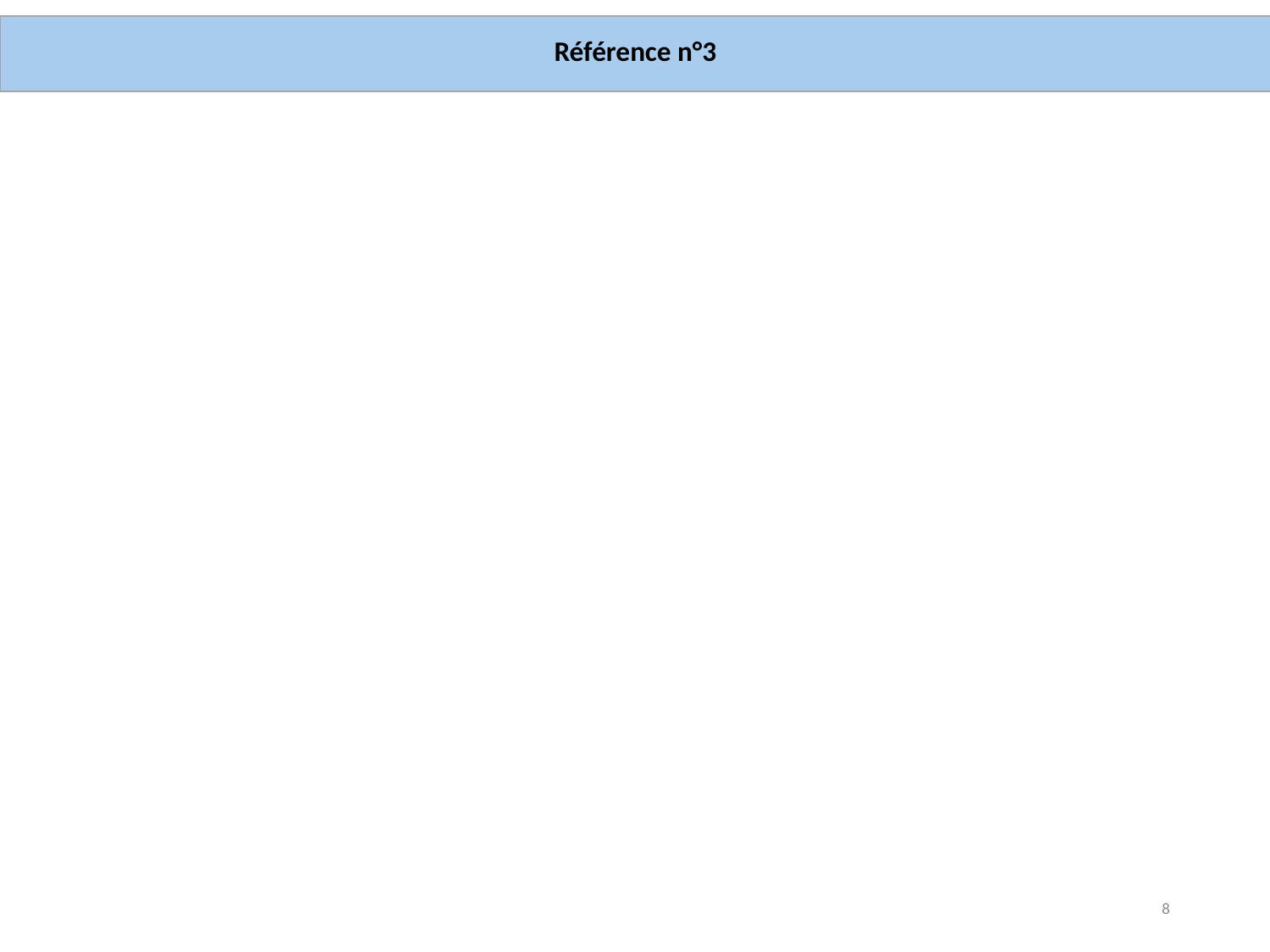

| Référence n°3 |
| --- |
8